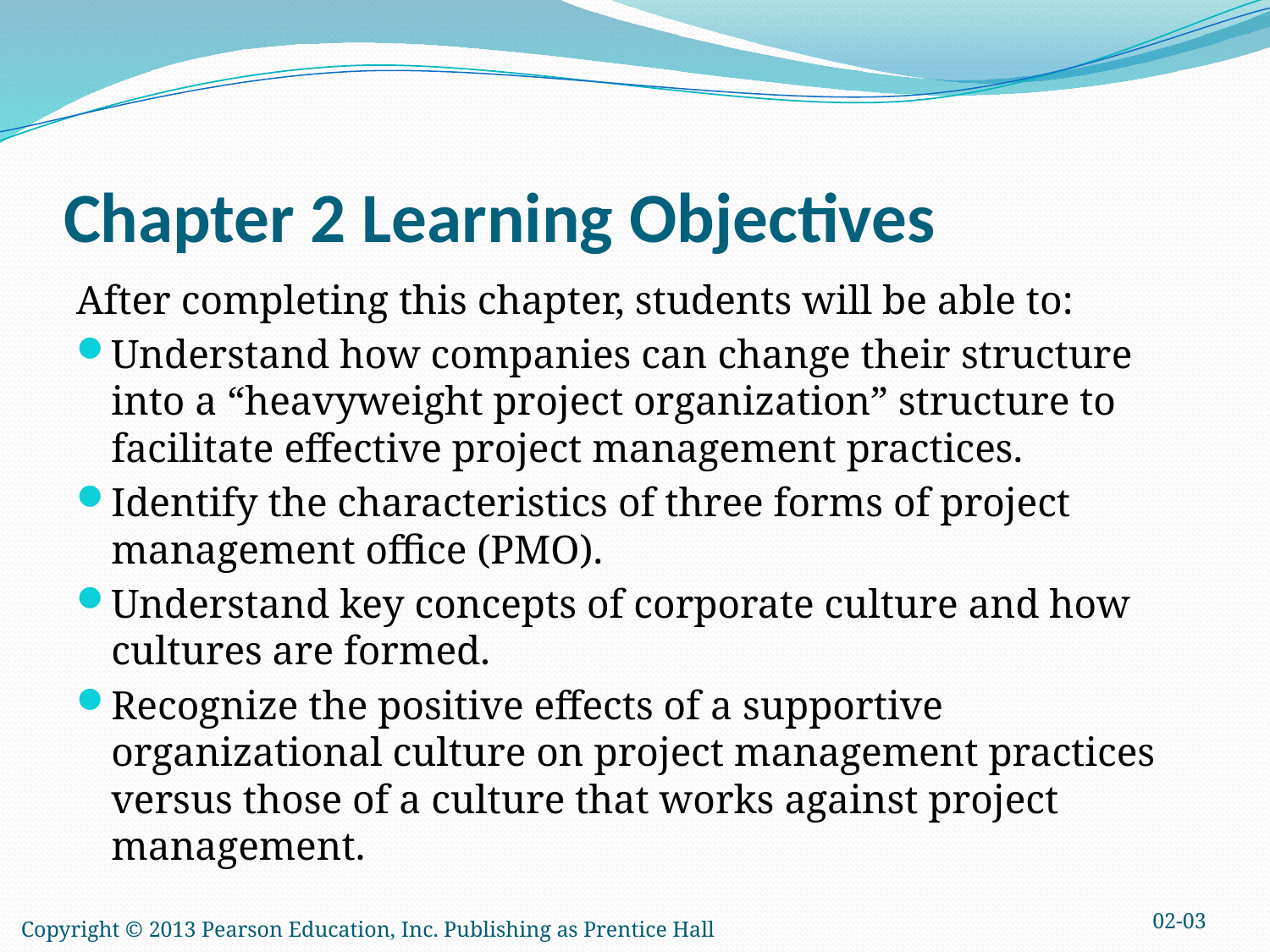

# Chapter 2 Learning Objectives
After completing this chapter, students will be able to:
Understand how companies can change their structure into a “heavyweight project organization” structure to facilitate effective project management practices.
Identify the characteristics of three forms of project management office (PMO).
Understand key concepts of corporate culture and how cultures are formed.
Recognize the positive effects of a supportive organizational culture on project management practices versus those of a culture that works against project management.

02-03